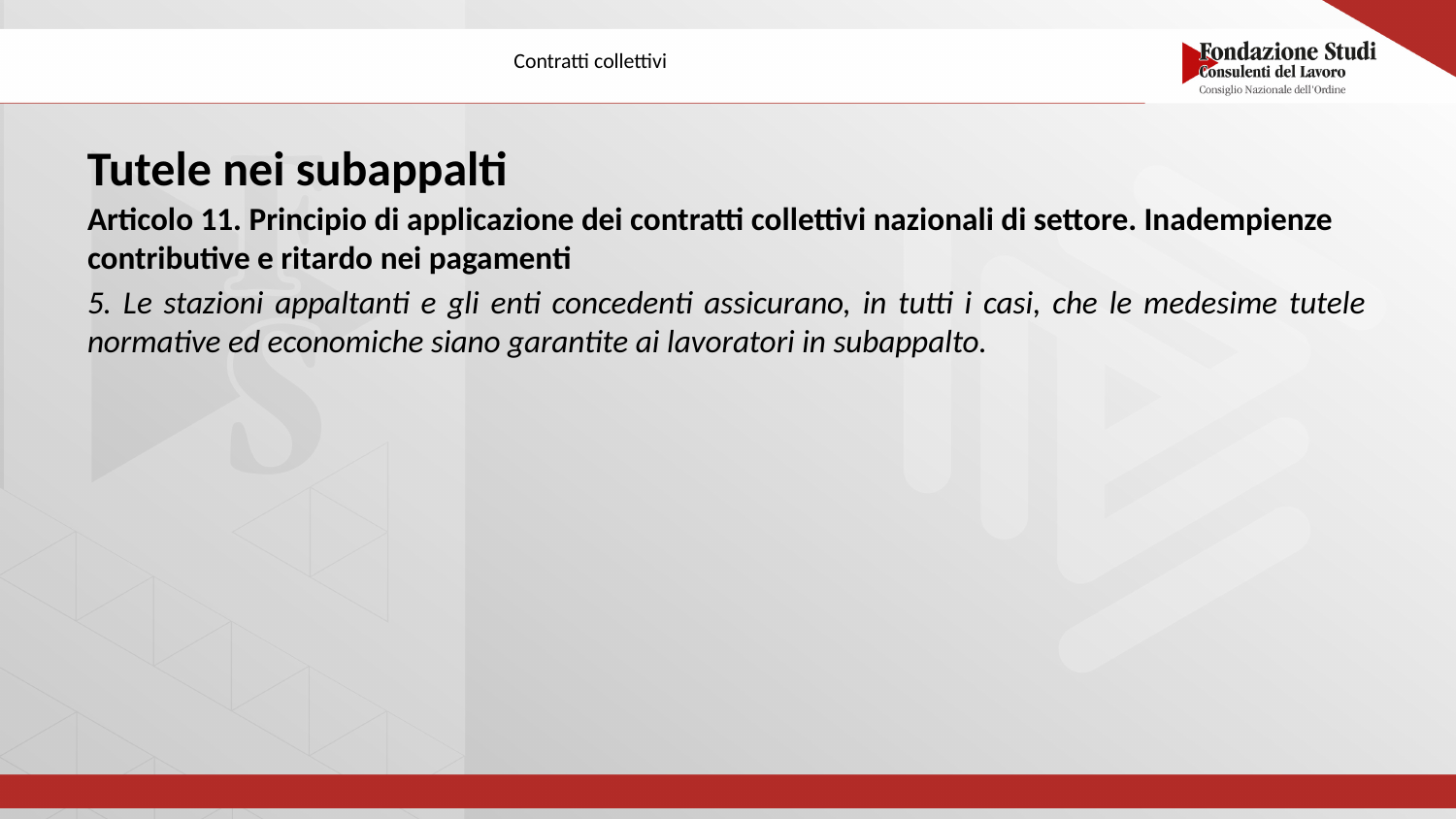

# Contratti collettivi
Tutele nei subappalti
Articolo 11. Principio di applicazione dei contratti collettivi nazionali di settore. Inadempienze contributive e ritardo nei pagamenti
5. Le stazioni appaltanti e gli enti concedenti assicurano, in tutti i casi, che le medesime tutele normative ed economiche siano garantite ai lavoratori in subappalto.